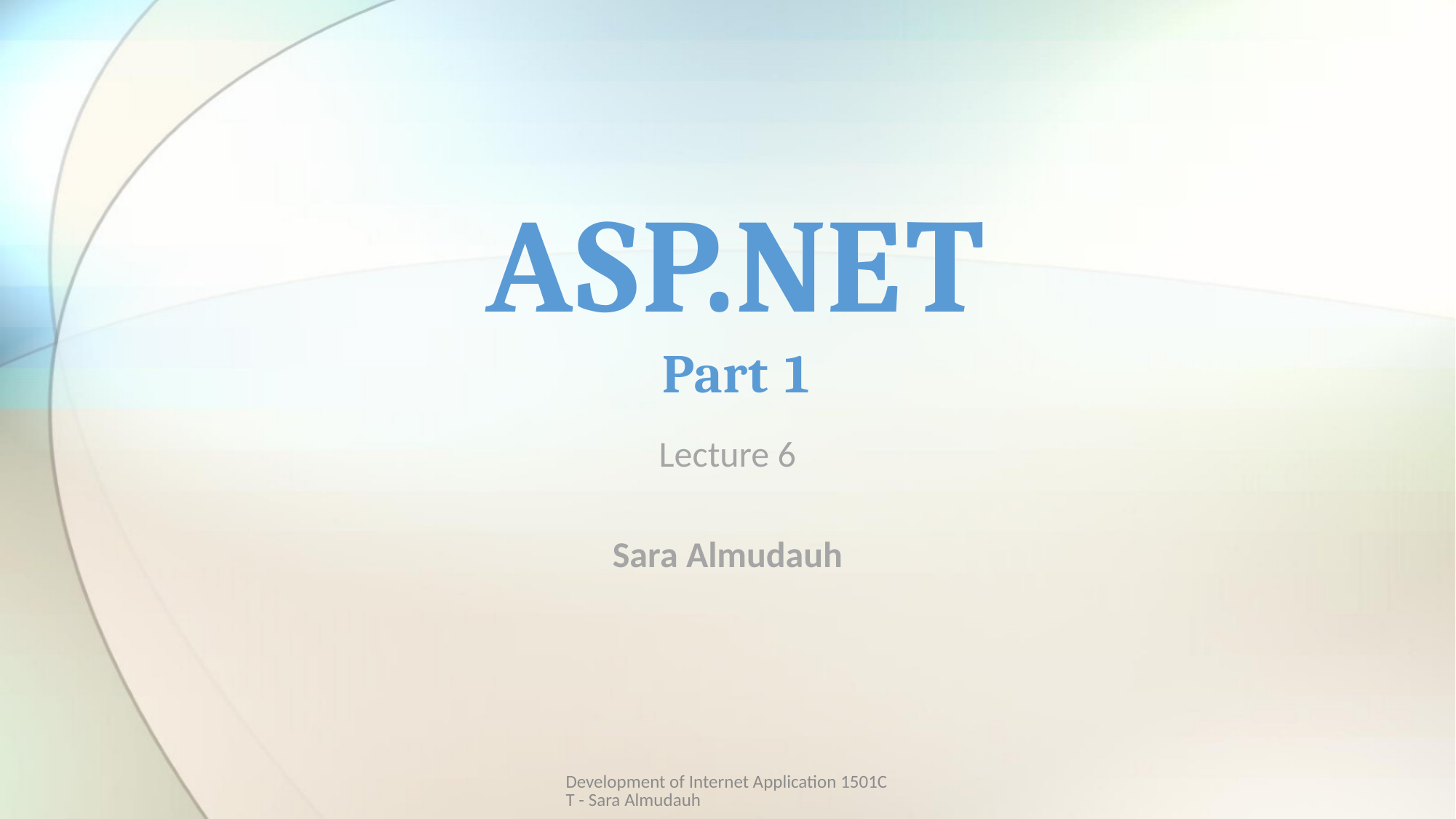

# ASP.NET Part 1
Lecture 6

Sara Almudauh
Development of Internet Application 1501CT - Sara Almudauh